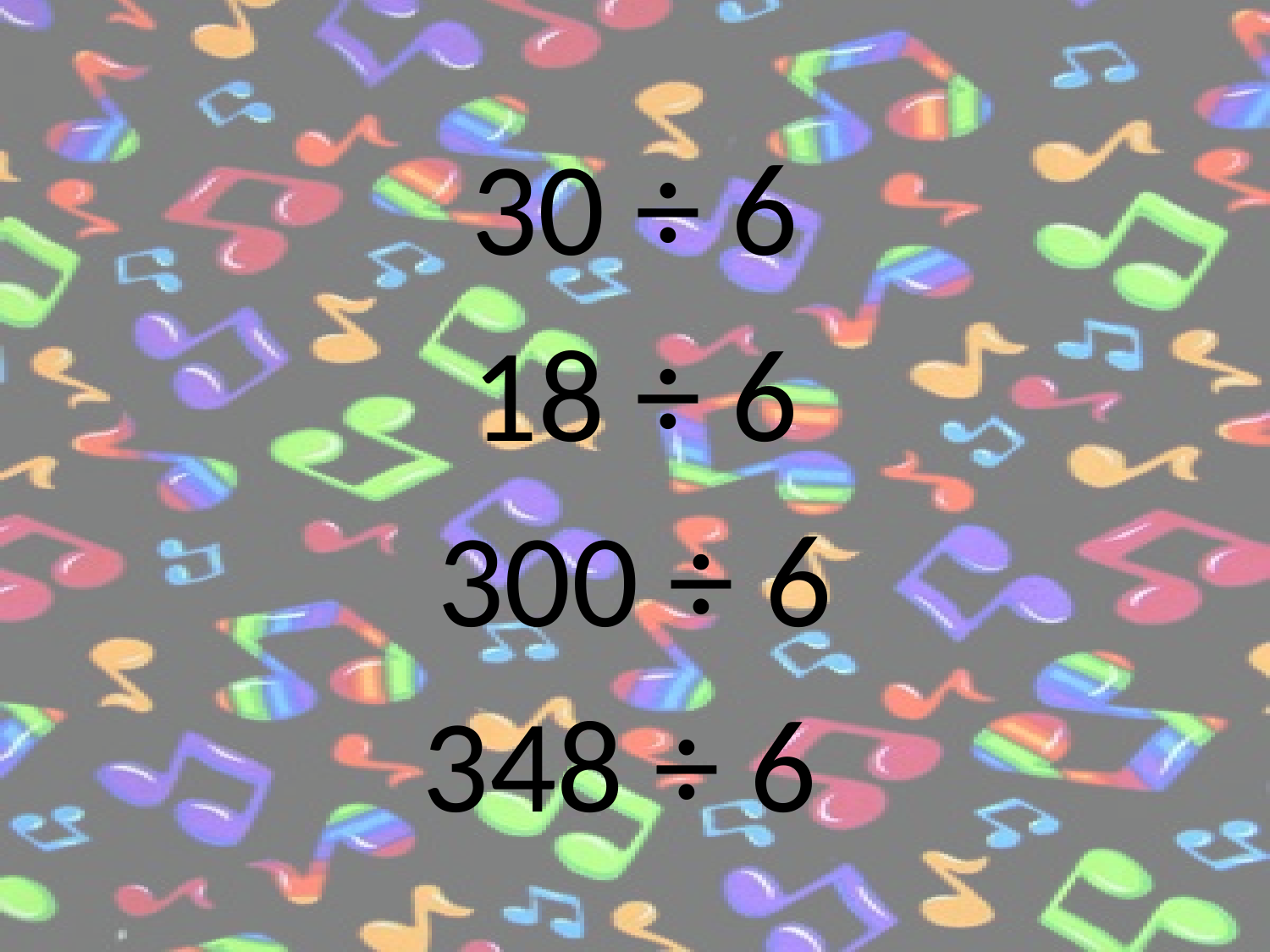

30 ÷ 6
18 ÷ 6
300 ÷ 6
348 ÷ 6